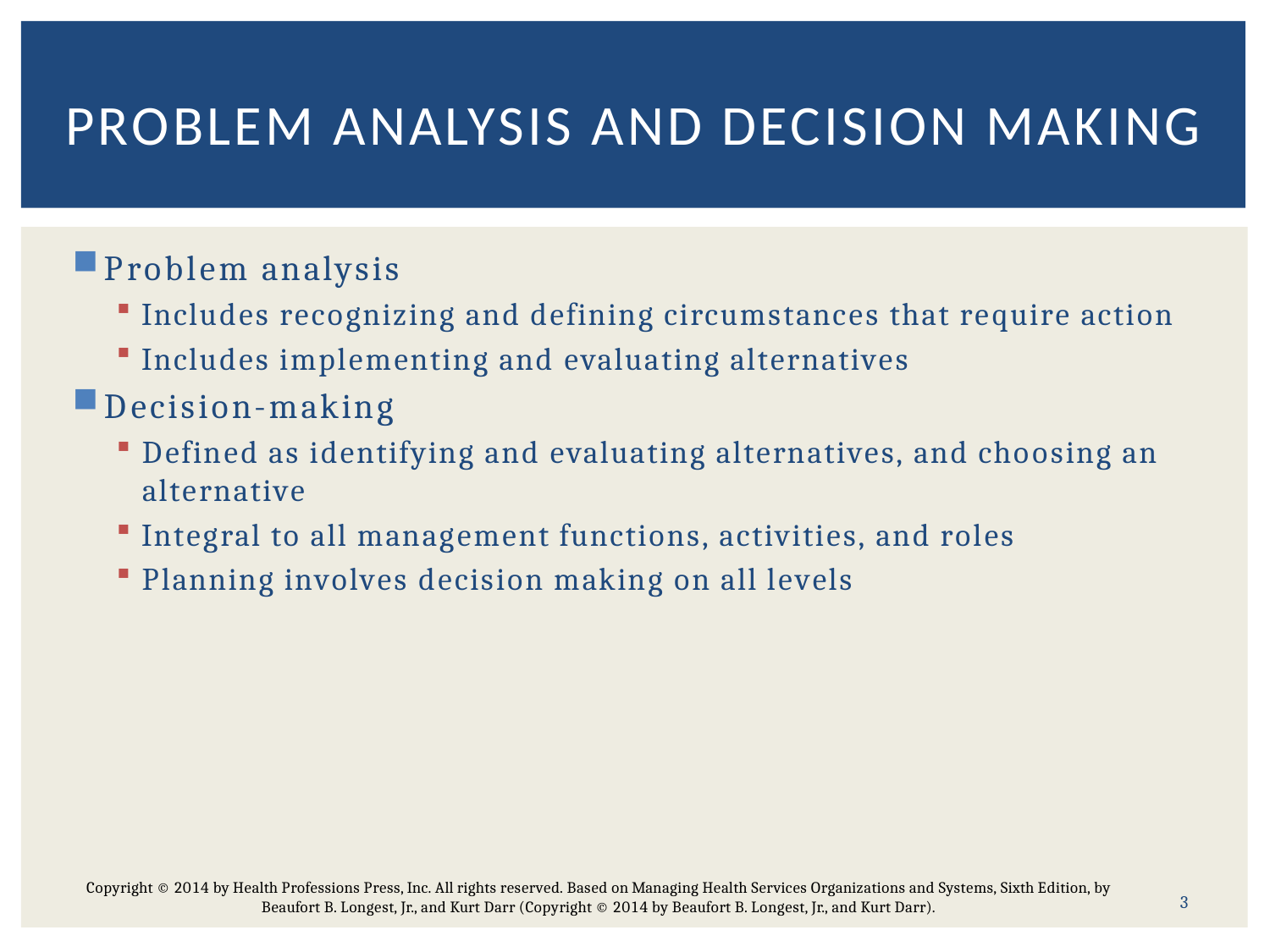

# Problem analysis and decision making
Problem analysis
Includes recognizing and defining circumstances that require action
Includes implementing and evaluating alternatives
Decision-making
Defined as identifying and evaluating alternatives, and choosing an alternative
Integral to all management functions, activities, and roles
Planning involves decision making on all levels
3